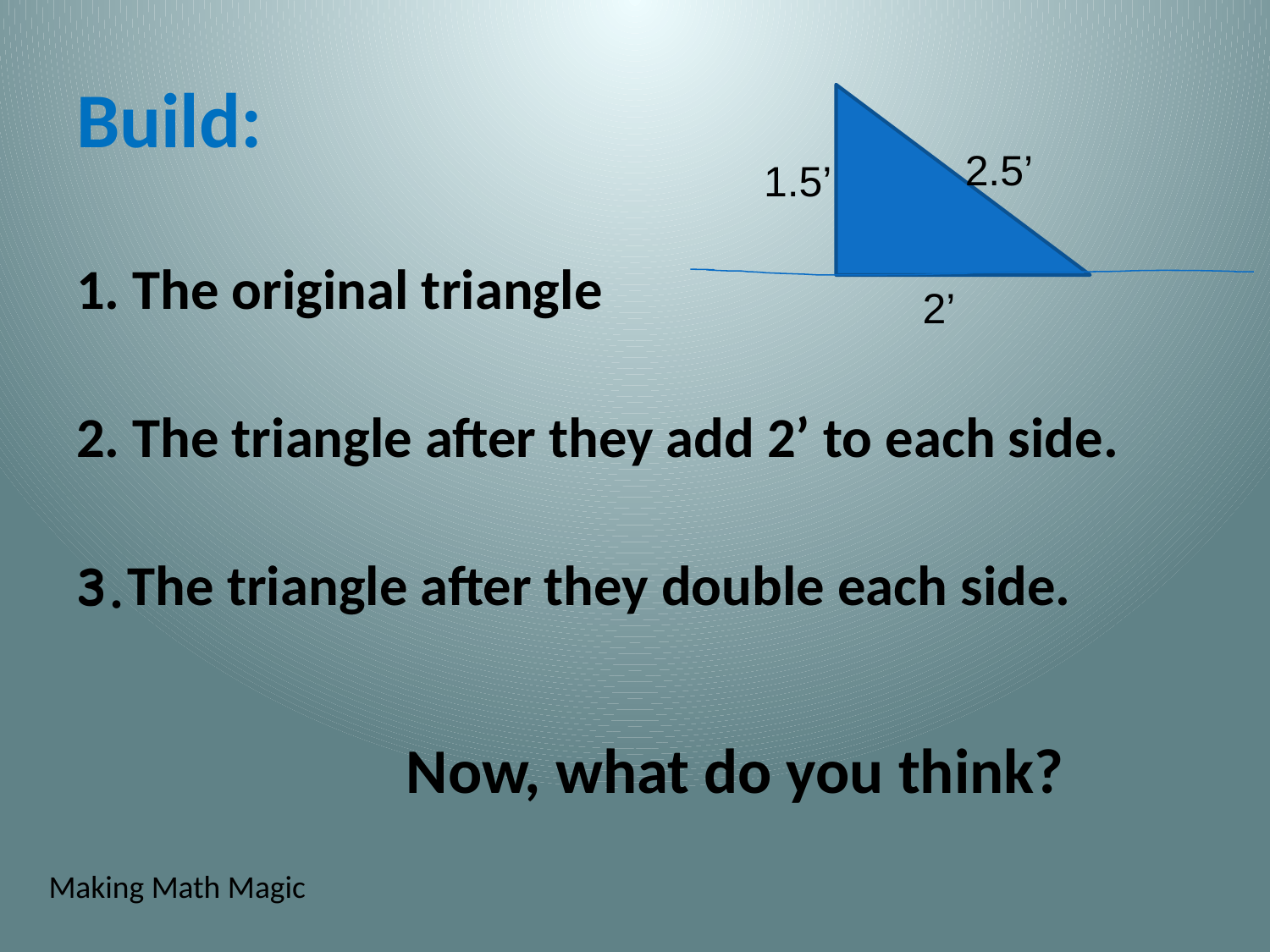

Build:

1. The original triangle

2. The triangle after they add 2’ to each side.

3.The triangle after they double each side.

2.5’
1.5’

2’

                    Now, what do you think?

Making Math Magic